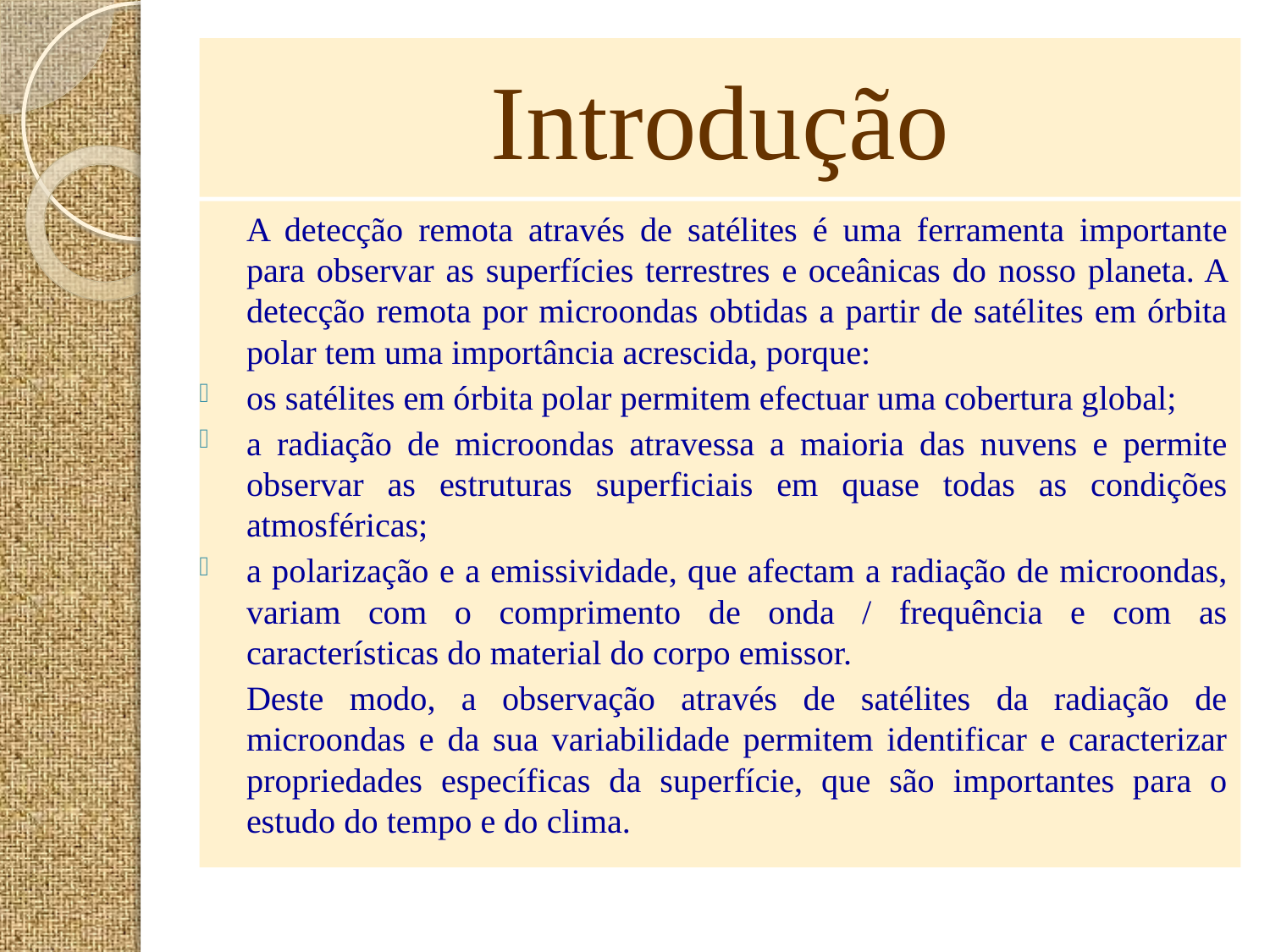

# Introdução
		A detecção remota através de satélites é uma ferramenta importante para observar as superfícies terrestres e oceânicas do nosso planeta. A detecção remota por microondas obtidas a partir de satélites em órbita polar tem uma importância acrescida, porque:
os satélites em órbita polar permitem efectuar uma cobertura global;
a radiação de microondas atravessa a maioria das nuvens e permite observar as estruturas superficiais em quase todas as condições atmosféricas;
a polarização e a emissividade, que afectam a radiação de microondas, variam com o comprimento de onda / frequência e com as características do material do corpo emissor.
		Deste modo, a observação através de satélites da radiação de microondas e da sua variabilidade permitem identificar e caracterizar propriedades específicas da superfície, que são importantes para o estudo do tempo e do clima.